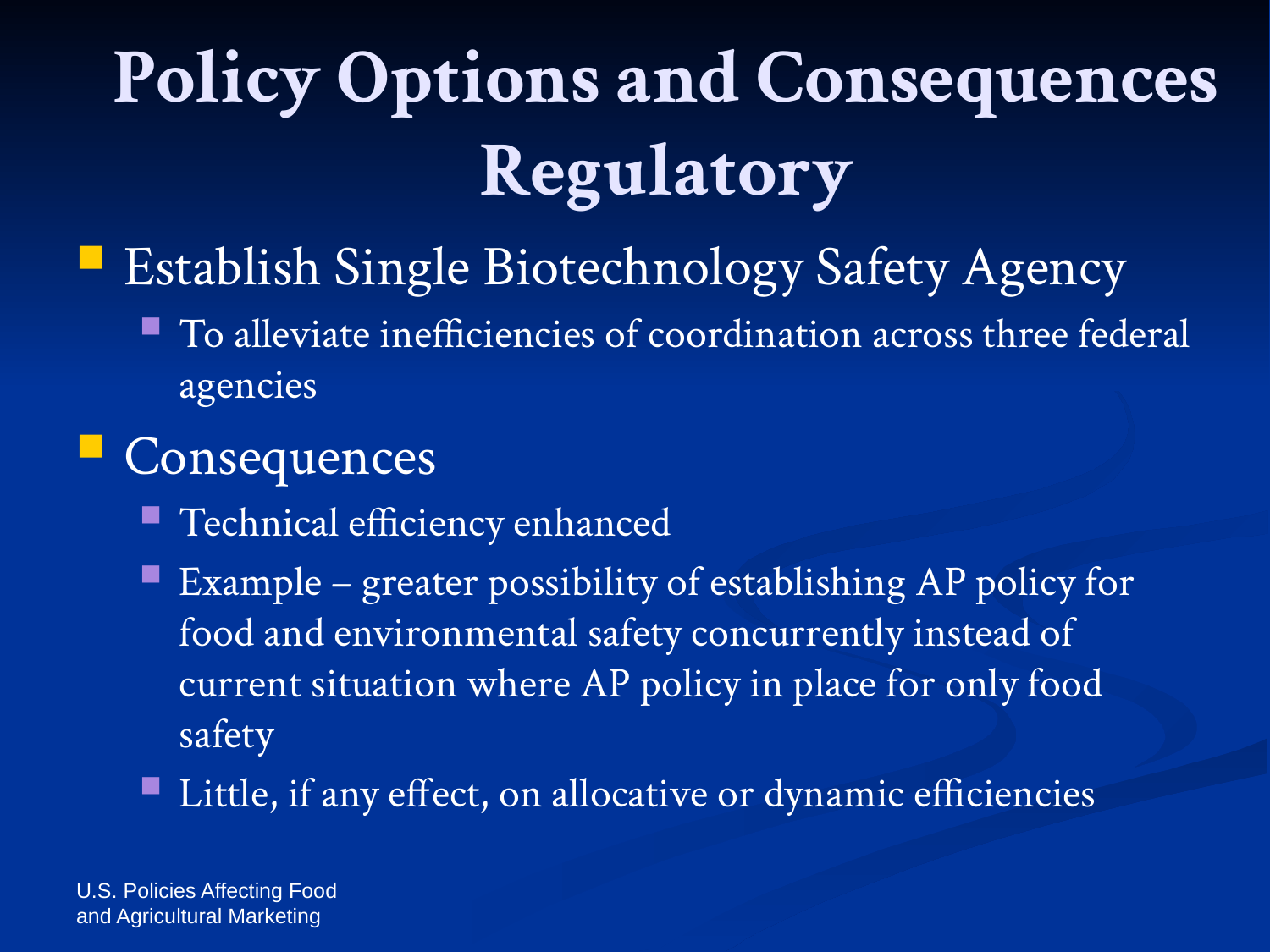

# Policy Options and Consequences Regulatory
Establish Single Biotechnology Safety Agency
To alleviate inefficiencies of coordination across three federal agencies
Consequences
Technical efficiency enhanced
Example – greater possibility of establishing AP policy for food and environmental safety concurrently instead of current situation where AP policy in place for only food safety
Little, if any effect, on allocative or dynamic efficiencies
U.S. Policies Affecting Food and Agricultural Marketing